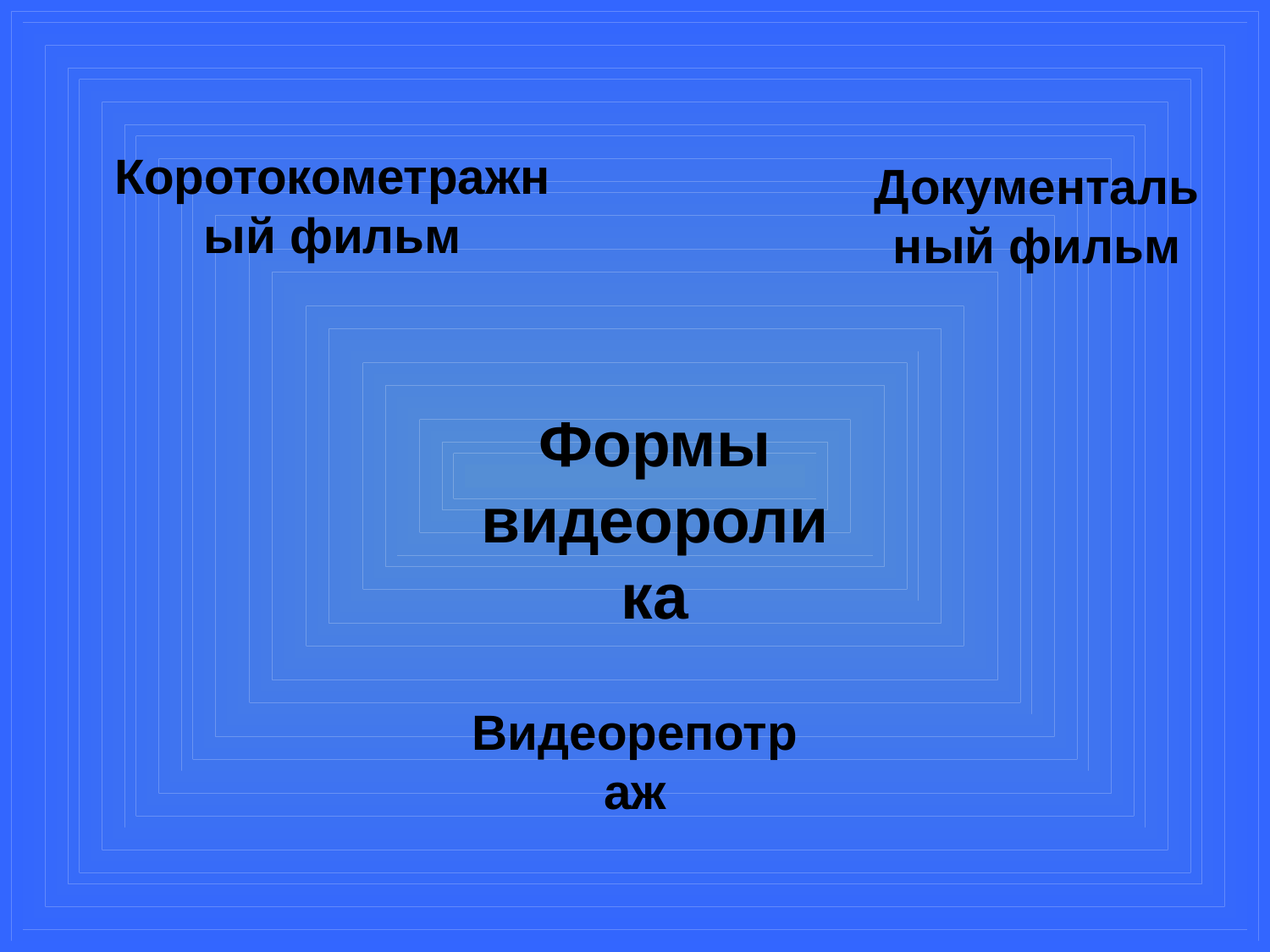

Коротокометражный фильм
Документальный фильм
Формы видеоролика
Видеорепотраж